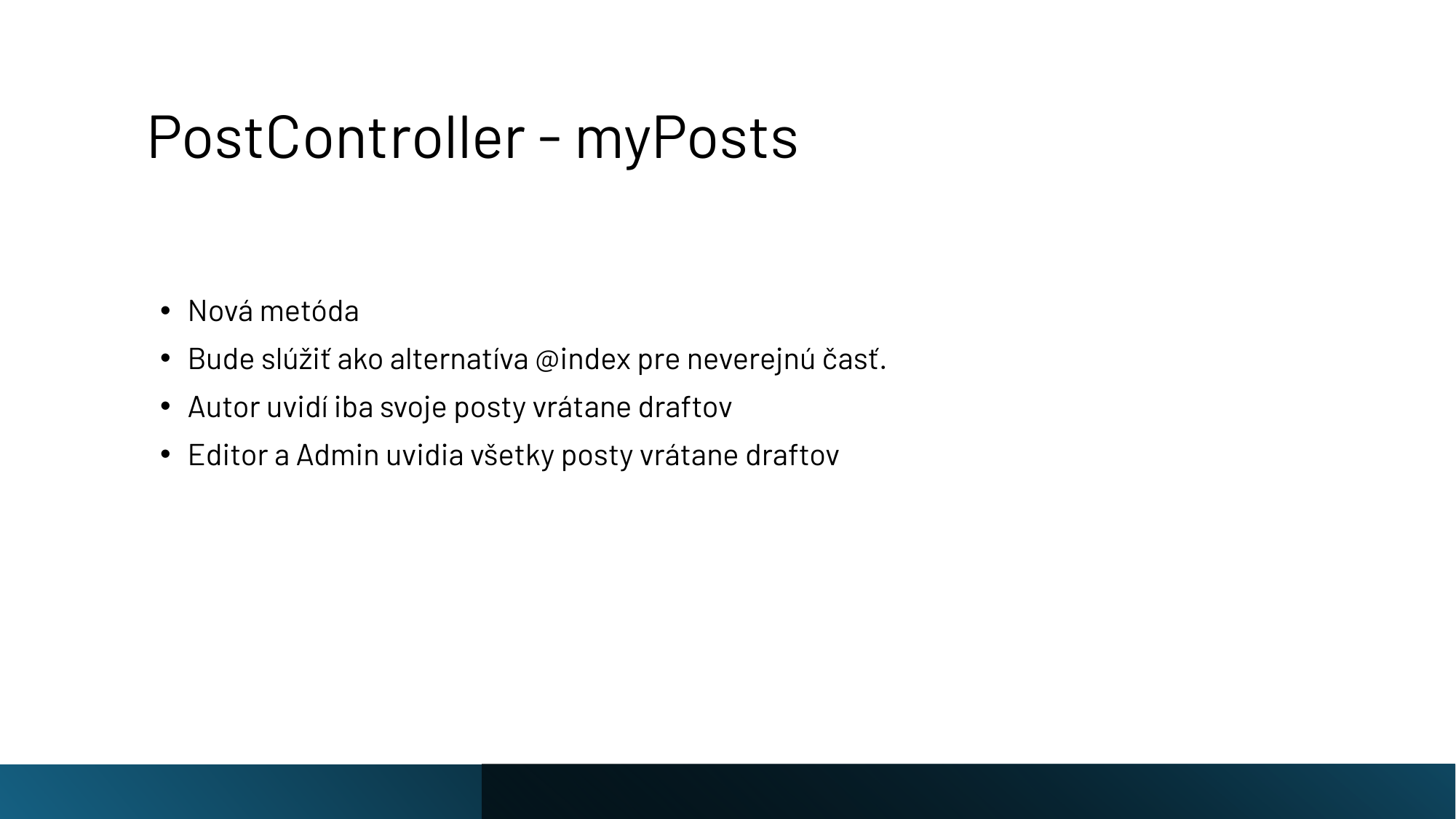

# PostController - myPosts
Nová metóda
Bude slúžiť ako alternatíva @index pre neverejnú časť.
Autor uvidí iba svoje posty vrátane draftov
Editor a Admin uvidia všetky posty vrátane draftov